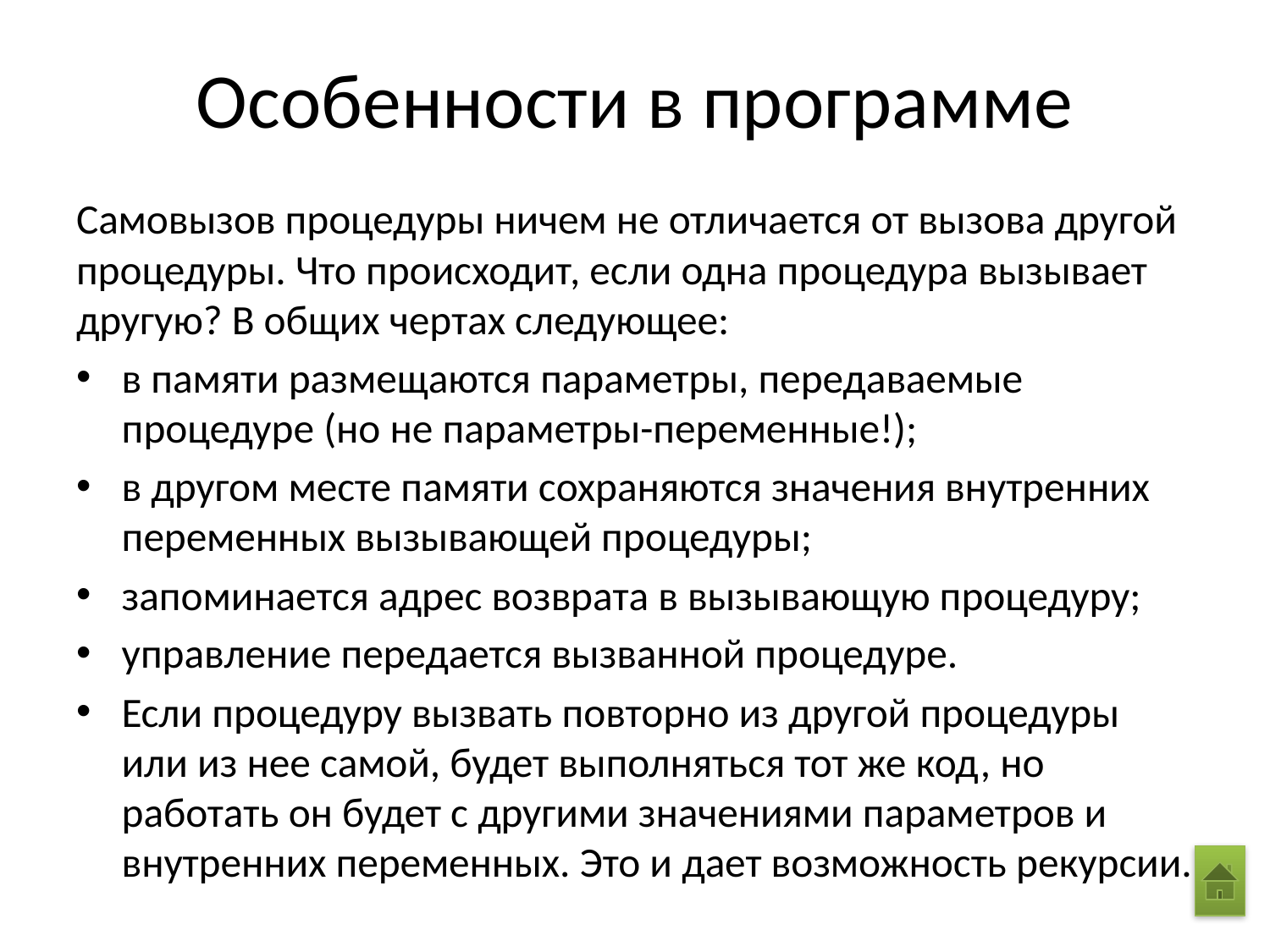

# Особенности в программе
Самовызов процедуры ничем не отличается от вызова другой процедуры. Что происходит, если одна процедура вызывает другую? В общих чертах следующее:
в памяти размещаются параметры, передаваемые процедуре (но не параметры-переменные!);
в другом месте памяти сохраняются значения внутренних переменных вызывающей процедуры;
запоминается адрес возврата в вызывающую процедуру;
управление передается вызванной процедуре.
Если процедуру вызвать повторно из другой процедуры или из нее самой, будет выполняться тот же код, но работать он будет с другими значениями параметров и внутренних переменных. Это и дает возможность рекурсии.